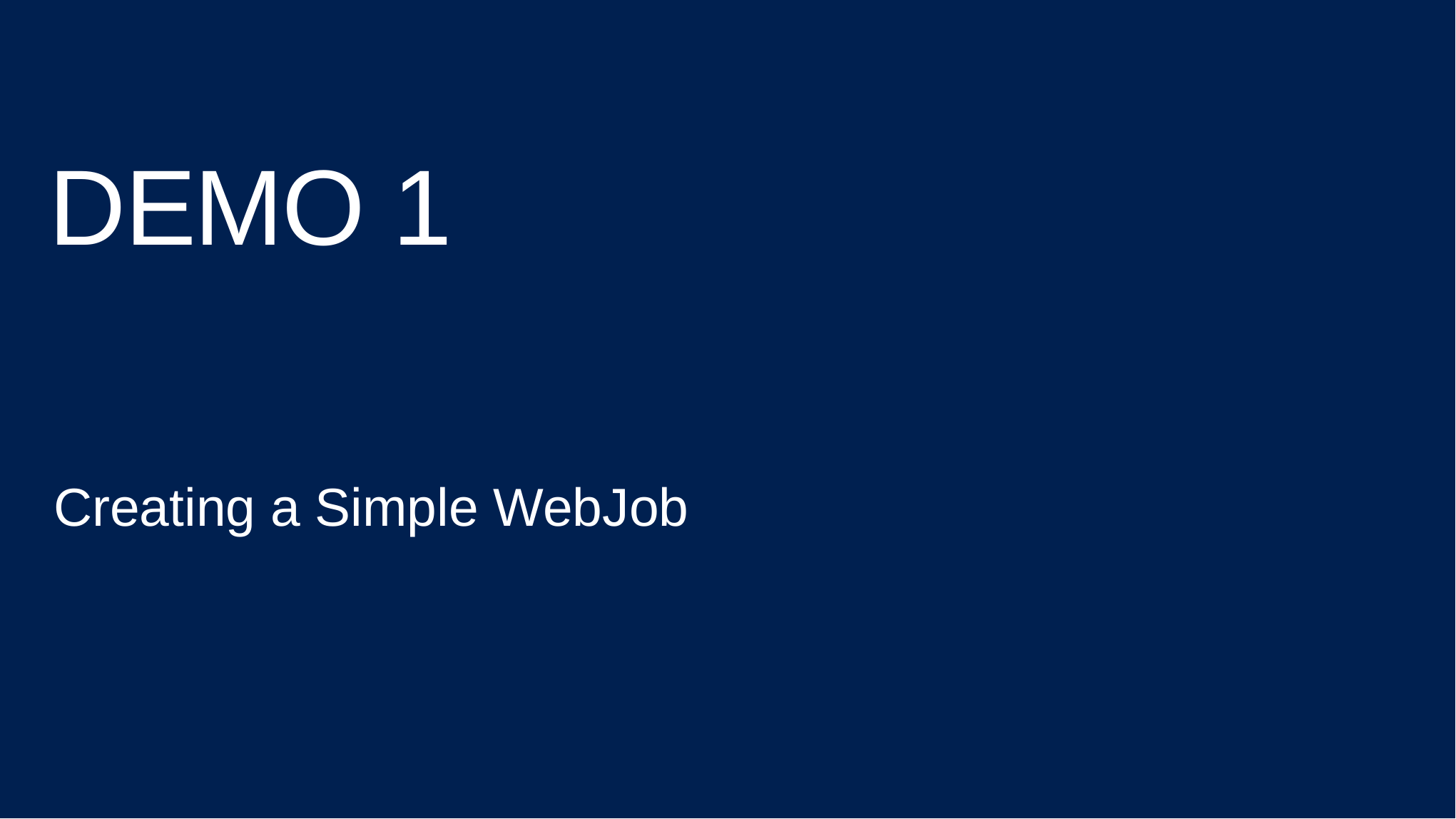

# DEMO 1
Creating a Simple WebJob